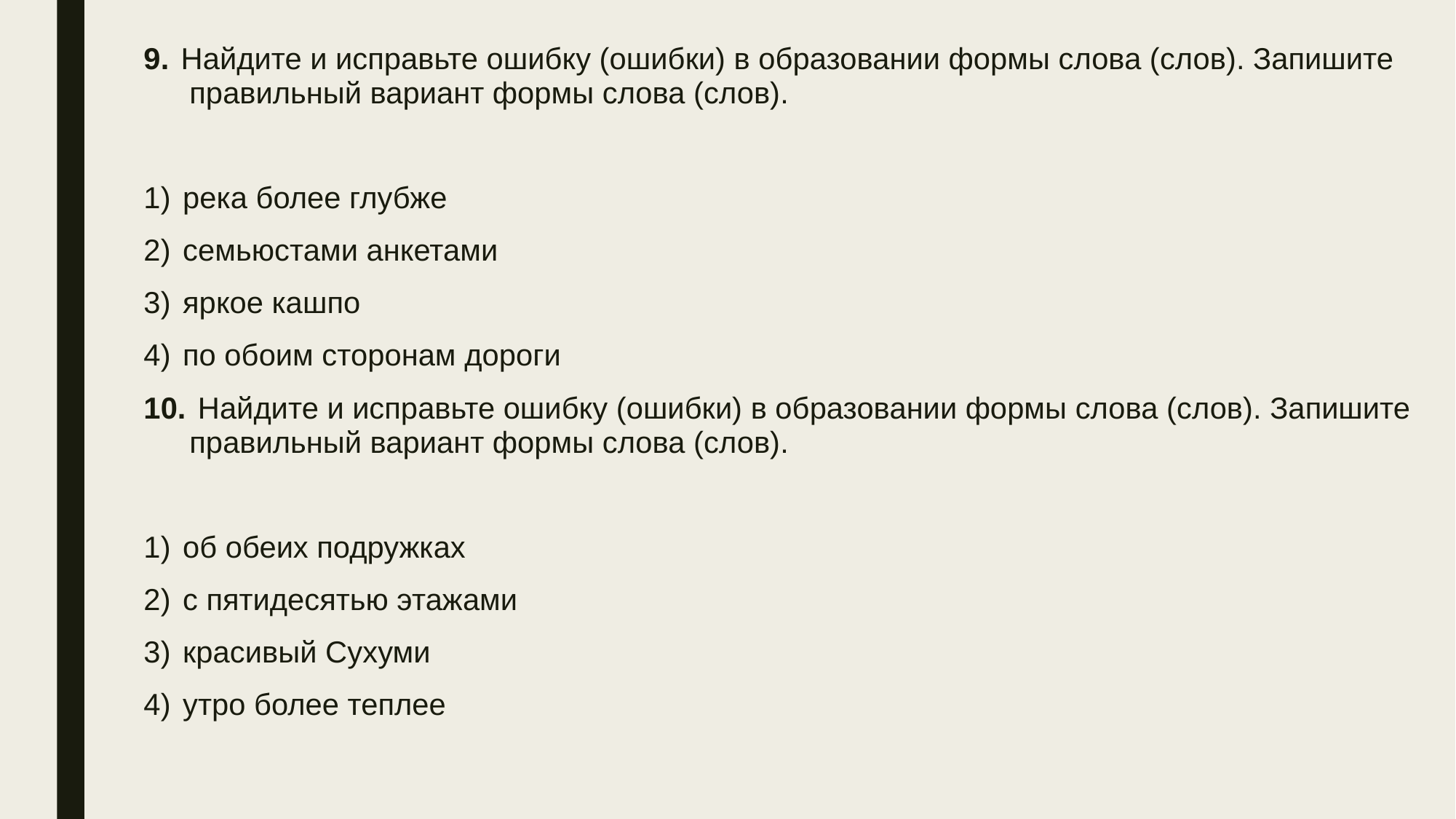

9.  Найдите и исправьте ошибку (ошибки) в образовании формы слова (слов). Запишите правильный вариант формы слова (слов).

1)  река более глубже
2)  семьюстами анкетами
3)  яркое кашпо
4)  по обоим сторонам дороги
10.  Найдите и исправьте ошибку (ошибки) в образовании формы слова (слов). Запишите правильный вариант формы слова (слов).

1)  об обеих подружках
2)  с пятидесятью этажами
3)  красивый Сухуми
4)  утро более теплее